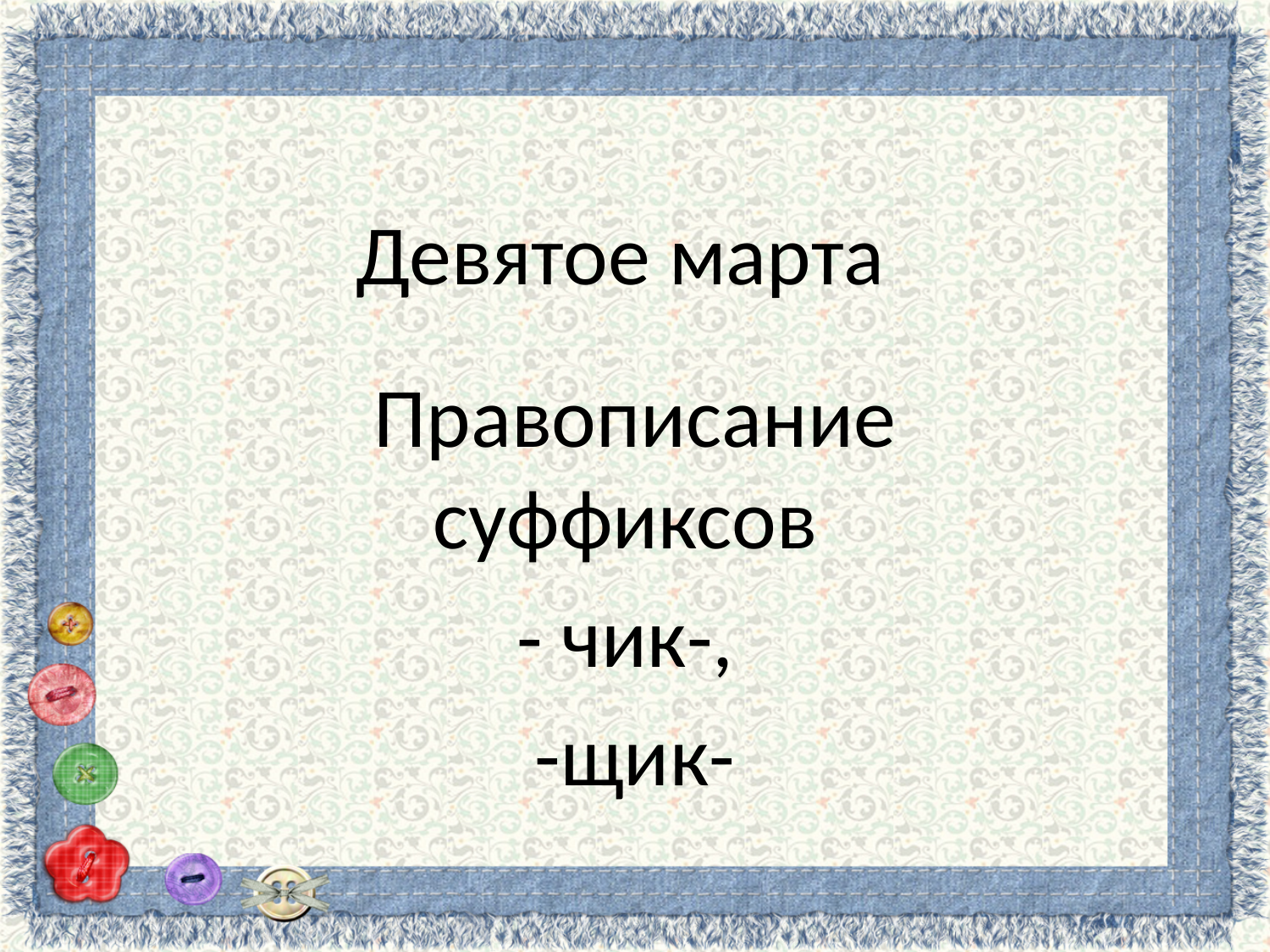

# Девятое марта
Правописание суффиксов
- чик-,
-щик-